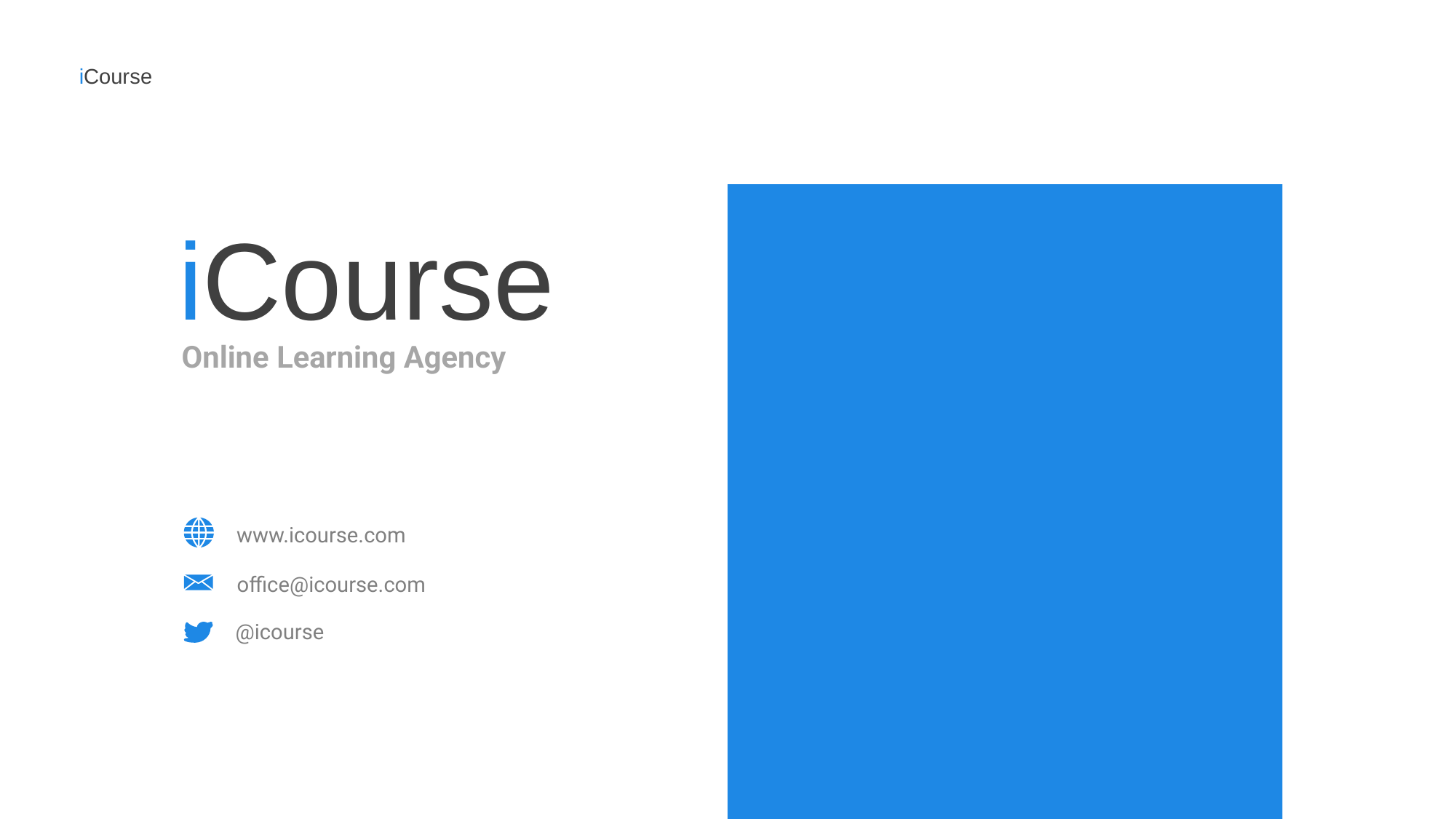

iCourse
iCourse
Online Learning Agency
www.icourse.com

office@icourse.com

@icourse